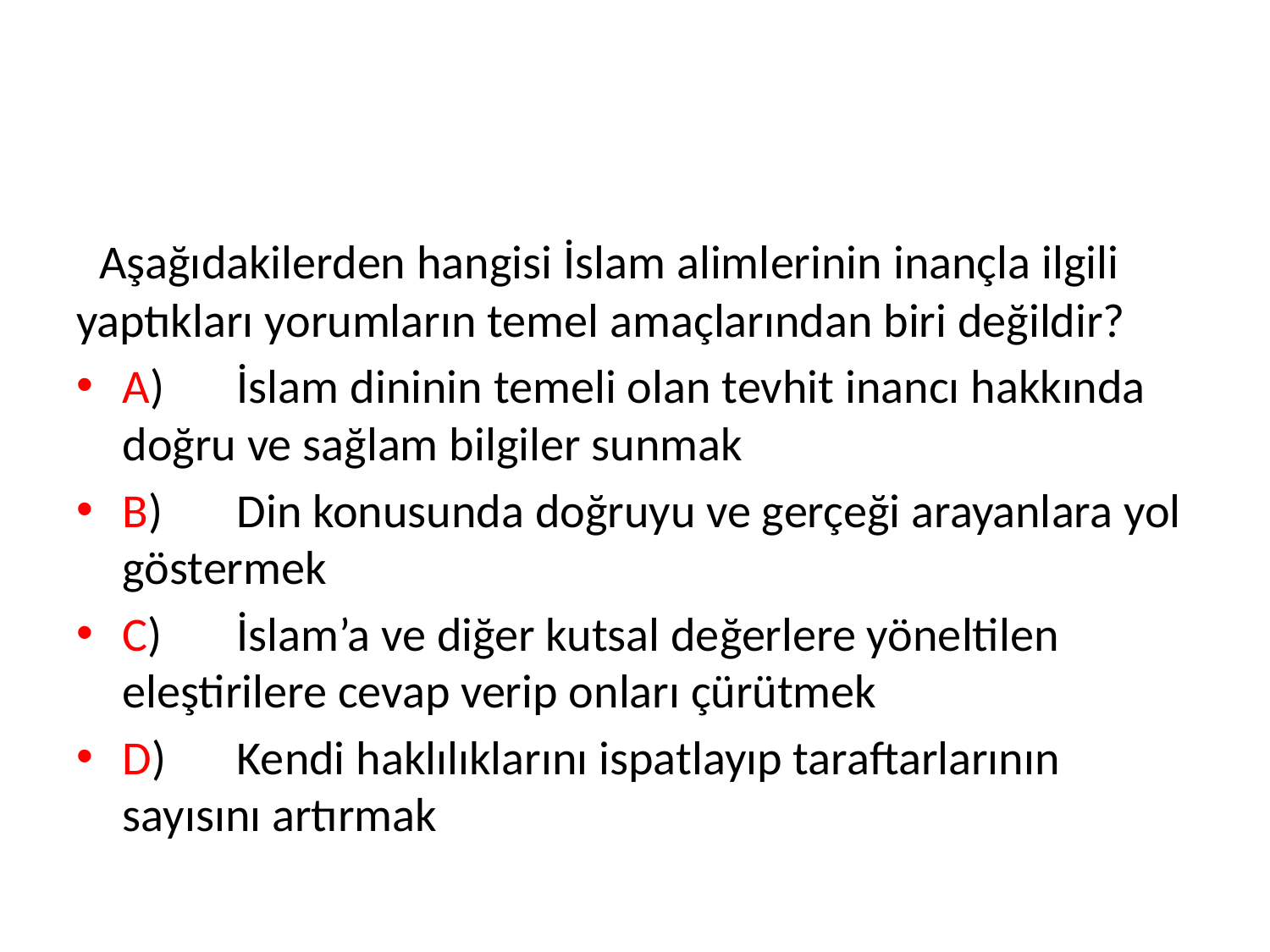

#
  Aşağıdakilerden hangisi İslam alimlerinin inançla ilgili yaptıkları yorumların temel amaçlarından biri değildir?
A)	İslam dininin temeli olan tevhit inancı hakkında doğru ve sağlam bilgiler sunmak
B)	Din konusunda doğruyu ve gerçeği arayanlara yol göstermek
C)	İslam’a ve diğer kutsal değerlere yöneltilen eleştirilere cevap verip onları çürütmek
D)	Kendi haklılıklarını ispatlayıp taraftarlarının sayısını artırmak